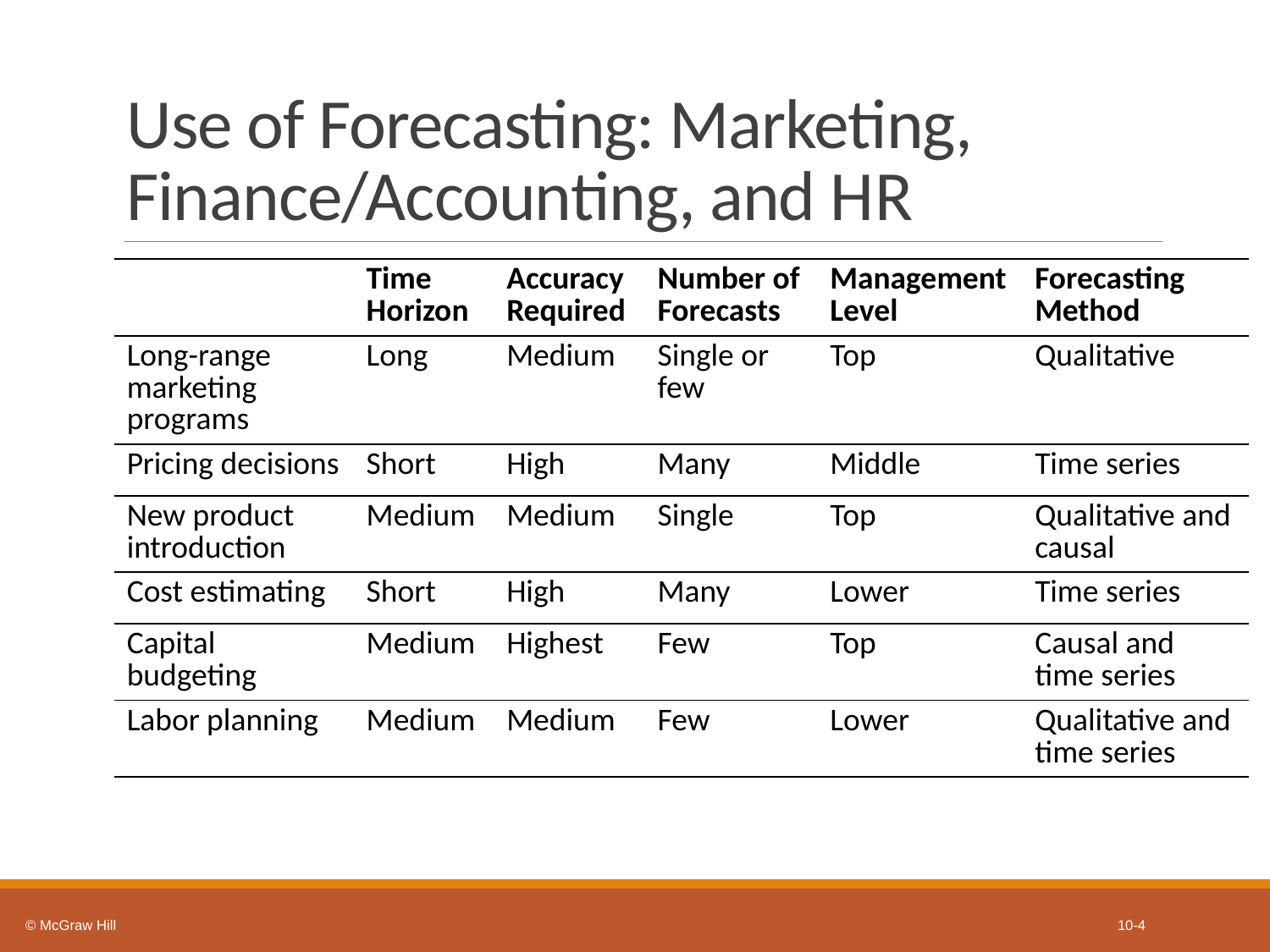

# Use of Forecasting: Marketing, Finance/Accounting, and H R
|  | Time Horizon | Accuracy Required | Number of Forecasts | Management Level | Forecasting Method |
| --- | --- | --- | --- | --- | --- |
| Long-range marketing programs | Long | Medium | Single or few | Top | Qualitative |
| Pricing decisions | Short | High | Many | Middle | Time series |
| New product introduction | Medium | Medium | Single | Top | Qualitative and causal |
| Cost estimating | Short | High | Many | Lower | Time series |
| Capital budgeting | Medium | Highest | Few | Top | Causal and time series |
| Labor planning | Medium | Medium | Few | Lower | Qualitative and time series |